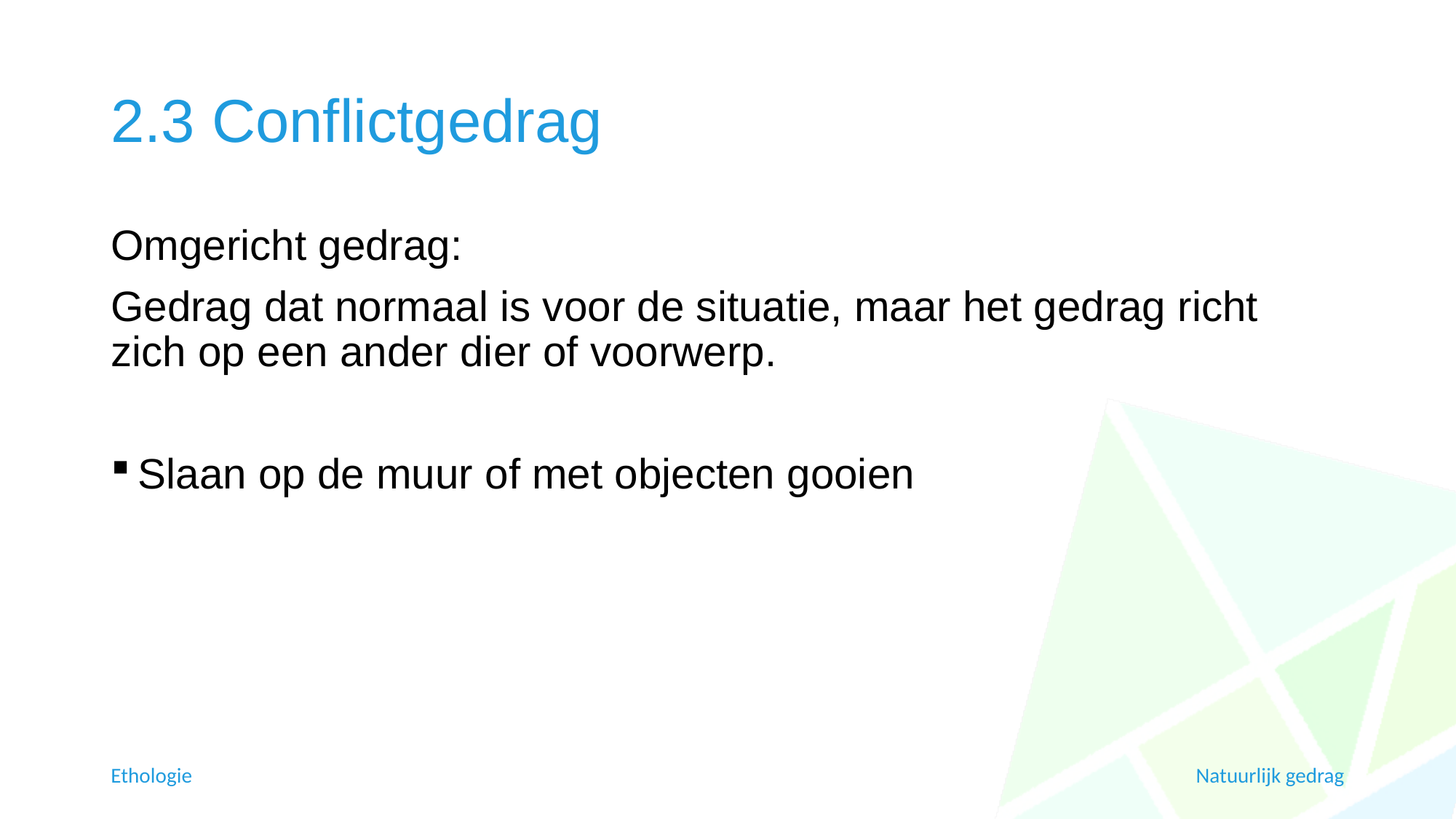

# 2.3 Conflictgedrag
Omgericht gedrag:
Gedrag dat normaal is voor de situatie, maar het gedrag richt zich op een ander dier of voorwerp.

Slaan op de muur of met objecten gooien

Ethologie
Natuurlijk gedrag